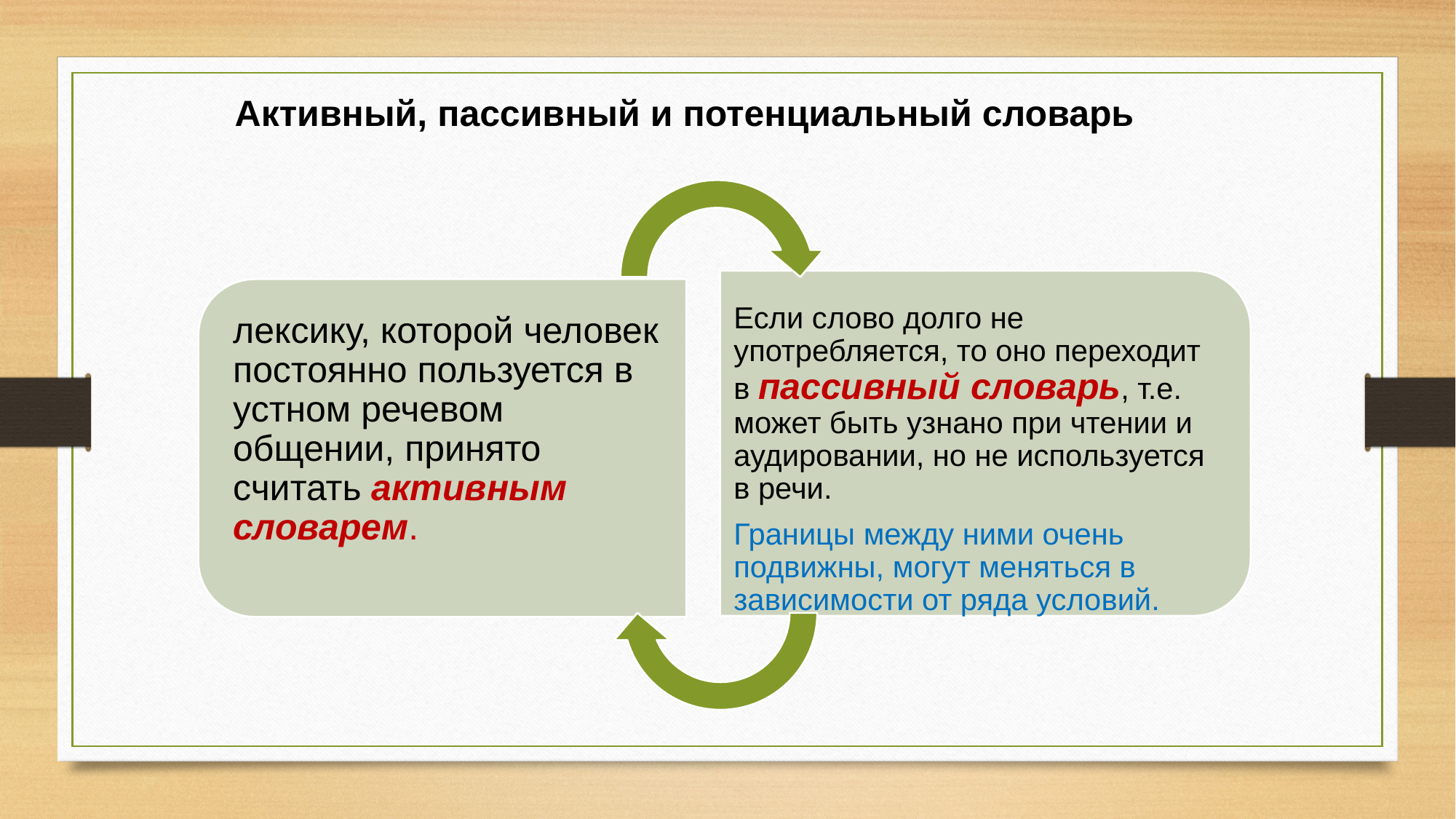

Активный, пассивный и потенциальный словарь
лексику, которой человек постоянно пользуется в устном речевом общении, принято считать активным словарем.
Если слово долго не употребляется, то оно переходит в пассивный словарь, т.е. может быть узнано при чтении и аудировании, но не используется в речи.
Границы между ними очень подвижны, могут меняться в зависимости от ряда условий.